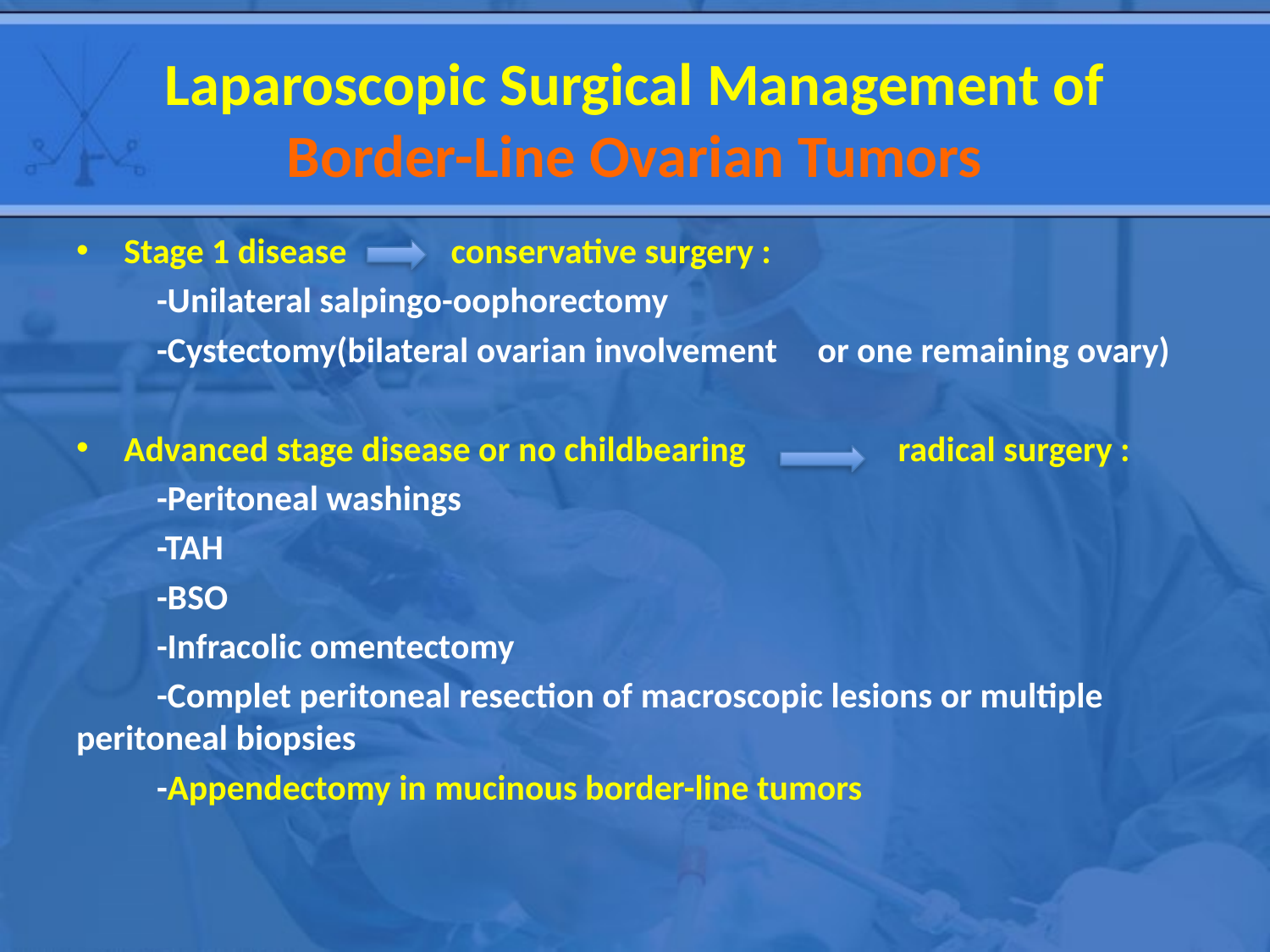

# Laparoscopic Surgical Management of Border-Line Ovarian Tumors
Stage 1 disease             conservative surgery :
          -Unilateral salpingo-oophorectomy
          -Cystectomy(bilateral ovarian involvement     or one remaining ovary)

Advanced stage disease or no childbearing                   radical surgery :
          -Peritoneal washings
          -TAH
          -BSO
          -Infracolic omentectomy
          -Complet peritoneal resection of macroscopic lesions or multiple peritoneal biopsies
          -Appendectomy in mucinous border-line tumors